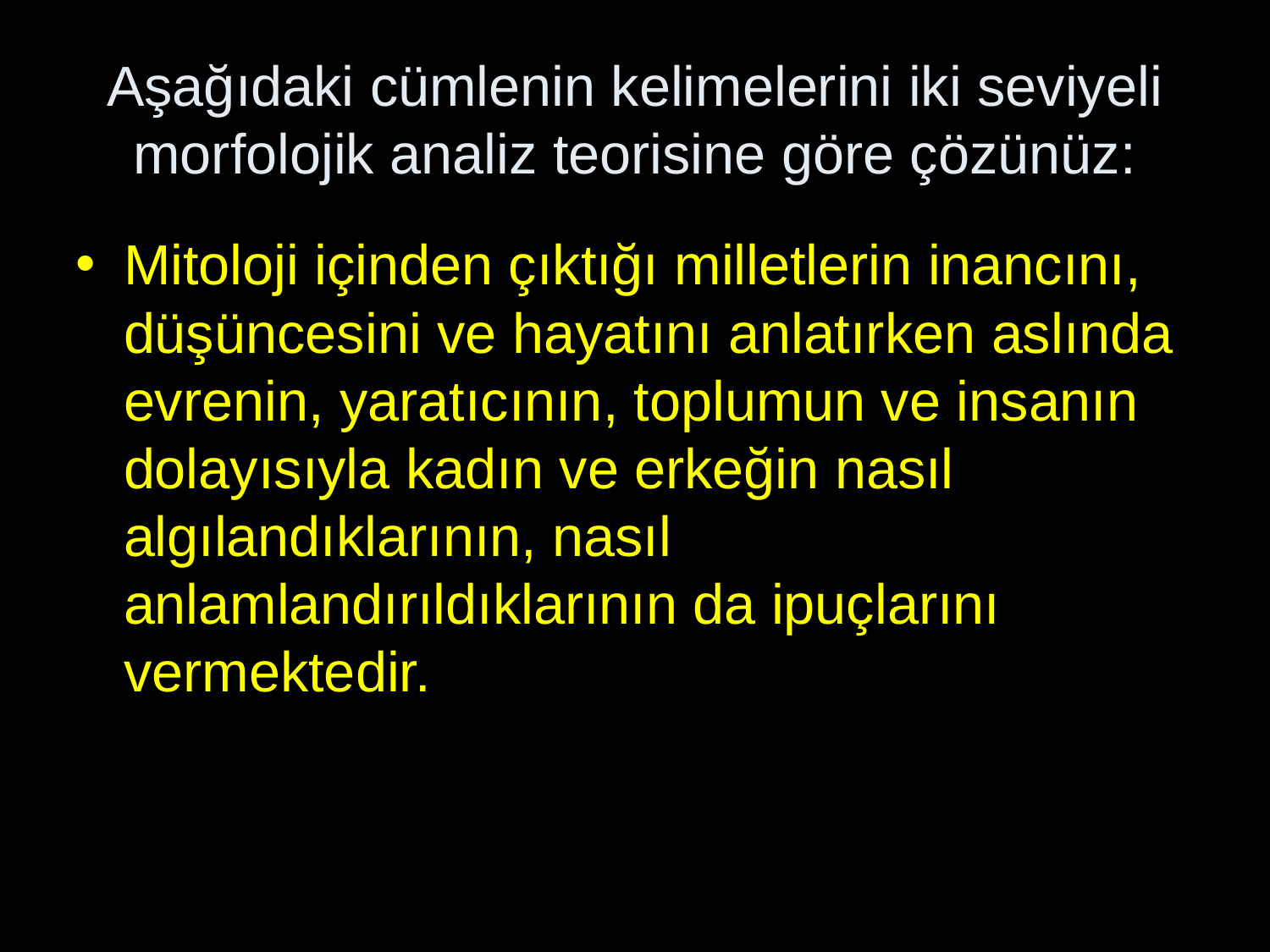

# Aşağıdaki cümlenin kelimelerini iki seviyeli morfolojik analiz teorisine göre çözünüz:
Mitoloji içinden çıktığı milletlerin inancını, düşüncesini ve hayatını anlatırken aslında evrenin, yaratıcının, toplumun ve insanın dolayısıyla kadın ve erkeğin nasıl algılandıklarının, nasıl anlamlandırıldıklarının da ipuçlarını vermektedir.